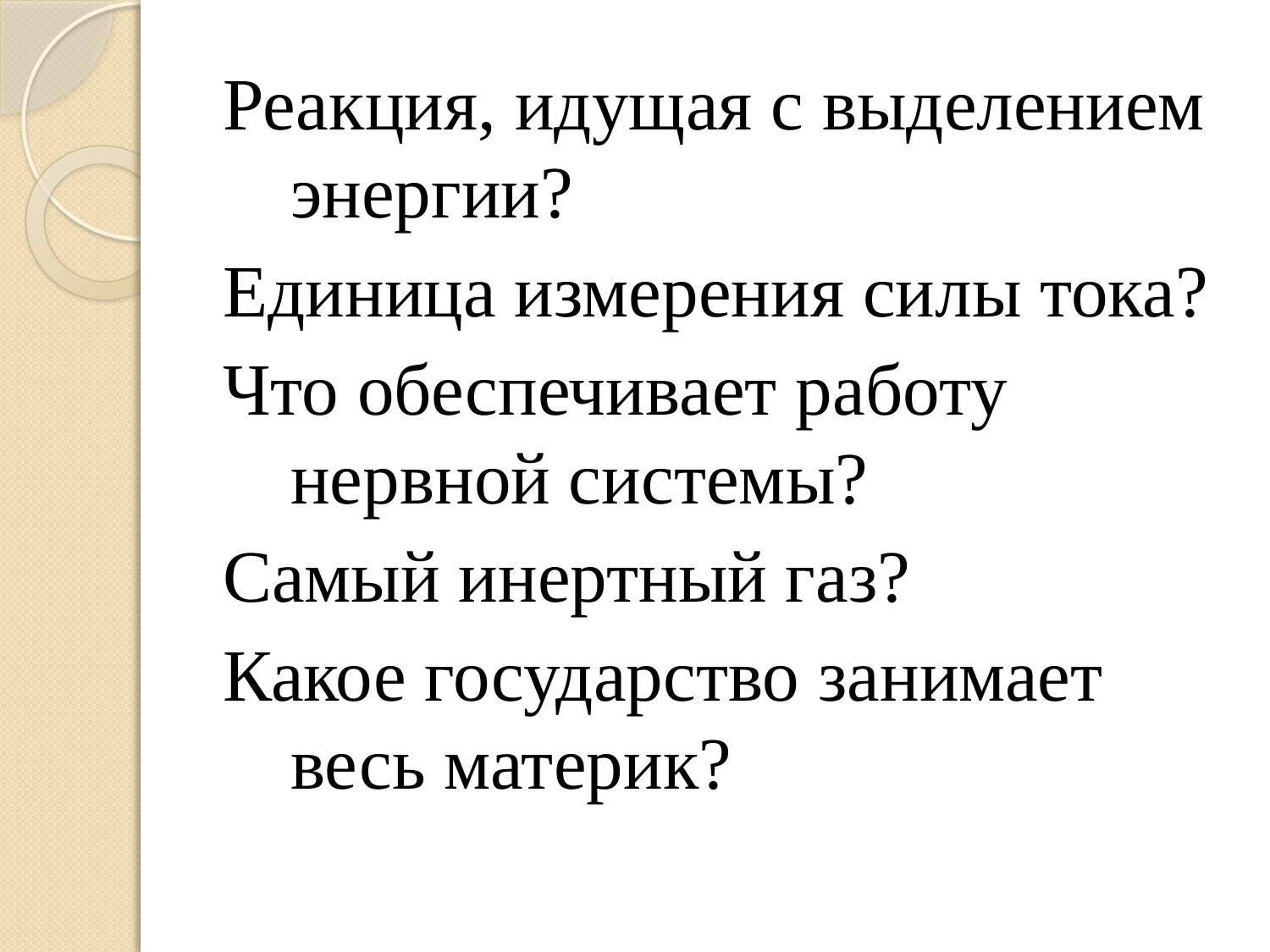

Реакция, идущая с выделением энергии?
Единица измерения силы тока?
Что обеспечивает работу нервной системы?
Самый инертный газ?
Какое государство занимает весь материк?